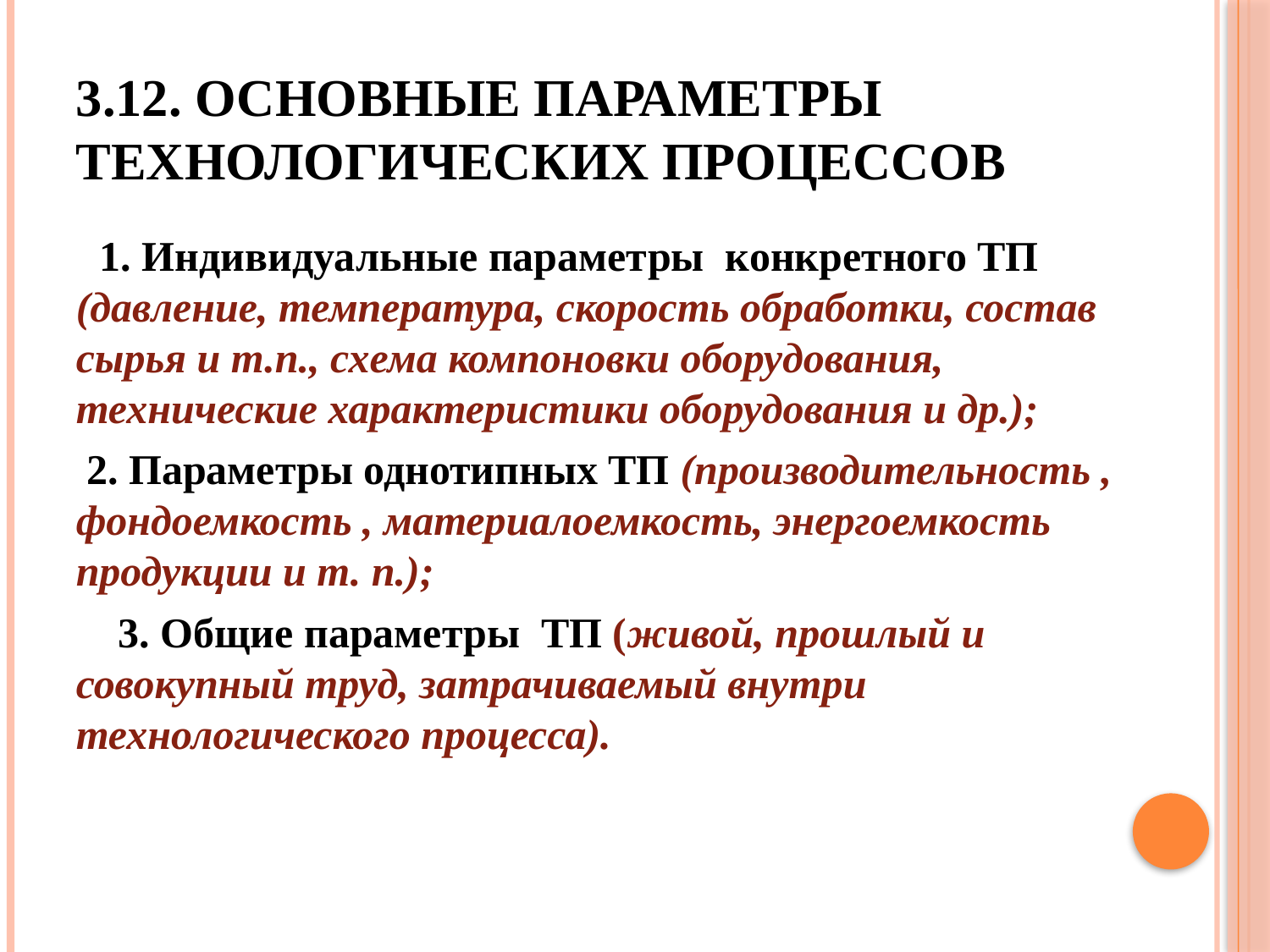

# 3.12. Основные параметры технологических процессов
  1. Индивидуальные параметры  конкретного ТП (давление, температура, скорость обработки, состав сырья и т.п., схема компоновки оборудования, технические характеристики оборудования и др.);
 2. Параметры однотипных ТП (производительность ,  фондоемкость , материалоемкость, энергоемкость продукции и т. п.);
    3. Общие параметры  ТП (живой, прошлый и совокупный труд, затрачиваемый внутри технологического процесса).